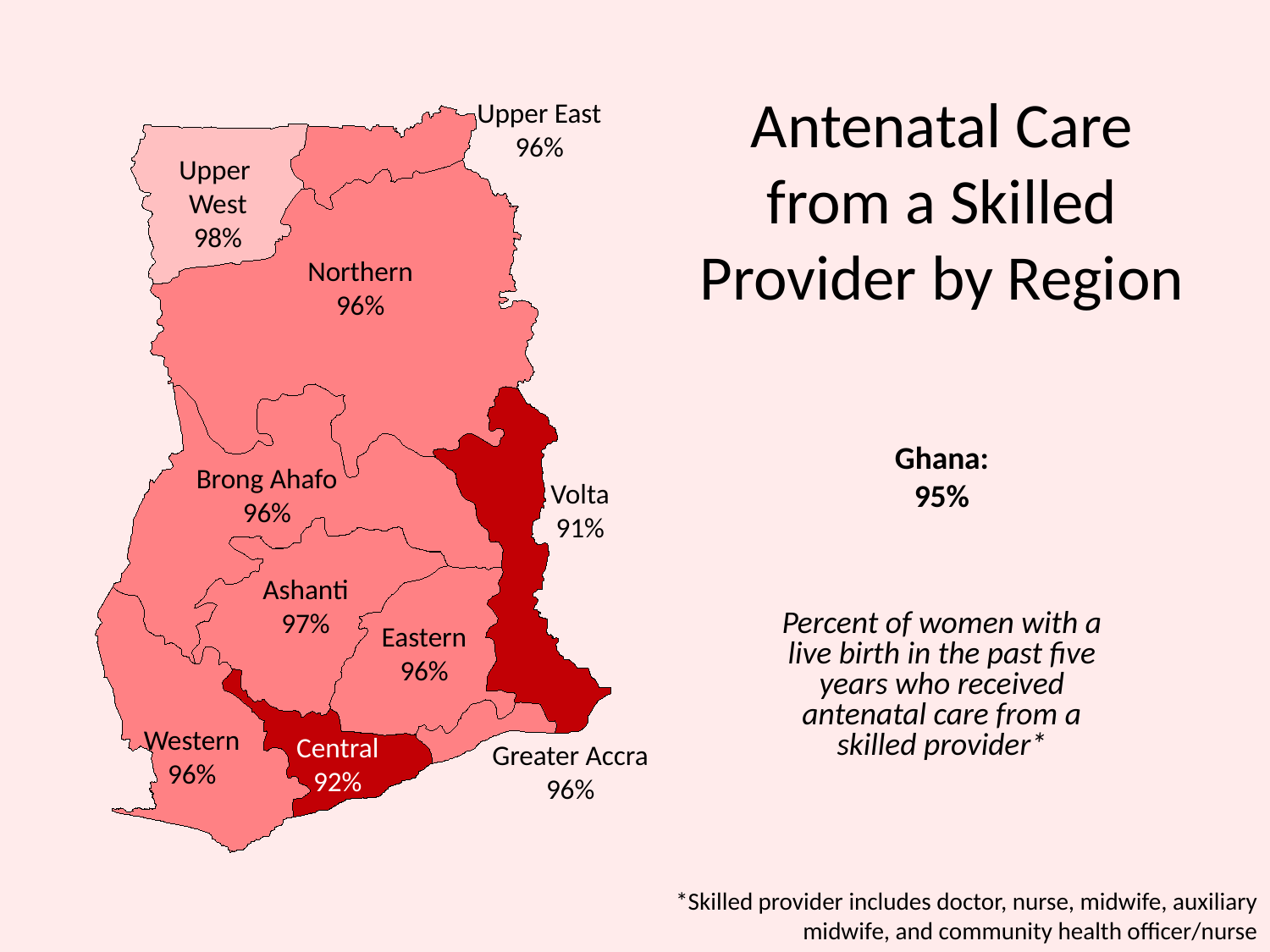

# Antenatal Care from a Skilled Provider by Region
Upper East
96%

Upper
West
98%

Northern
96%

Brong Ahafo
96%
Volta
91%

Ashanti
97%

Eastern
96%

Western
96%
Central
92%
Greater Accra
96%
Ghana:
95%
Percent of women with a live birth in the past five years who received antenatal care from a skilled provider*
*Skilled provider includes doctor, nurse, midwife, auxiliary midwife, and community health officer/nurse